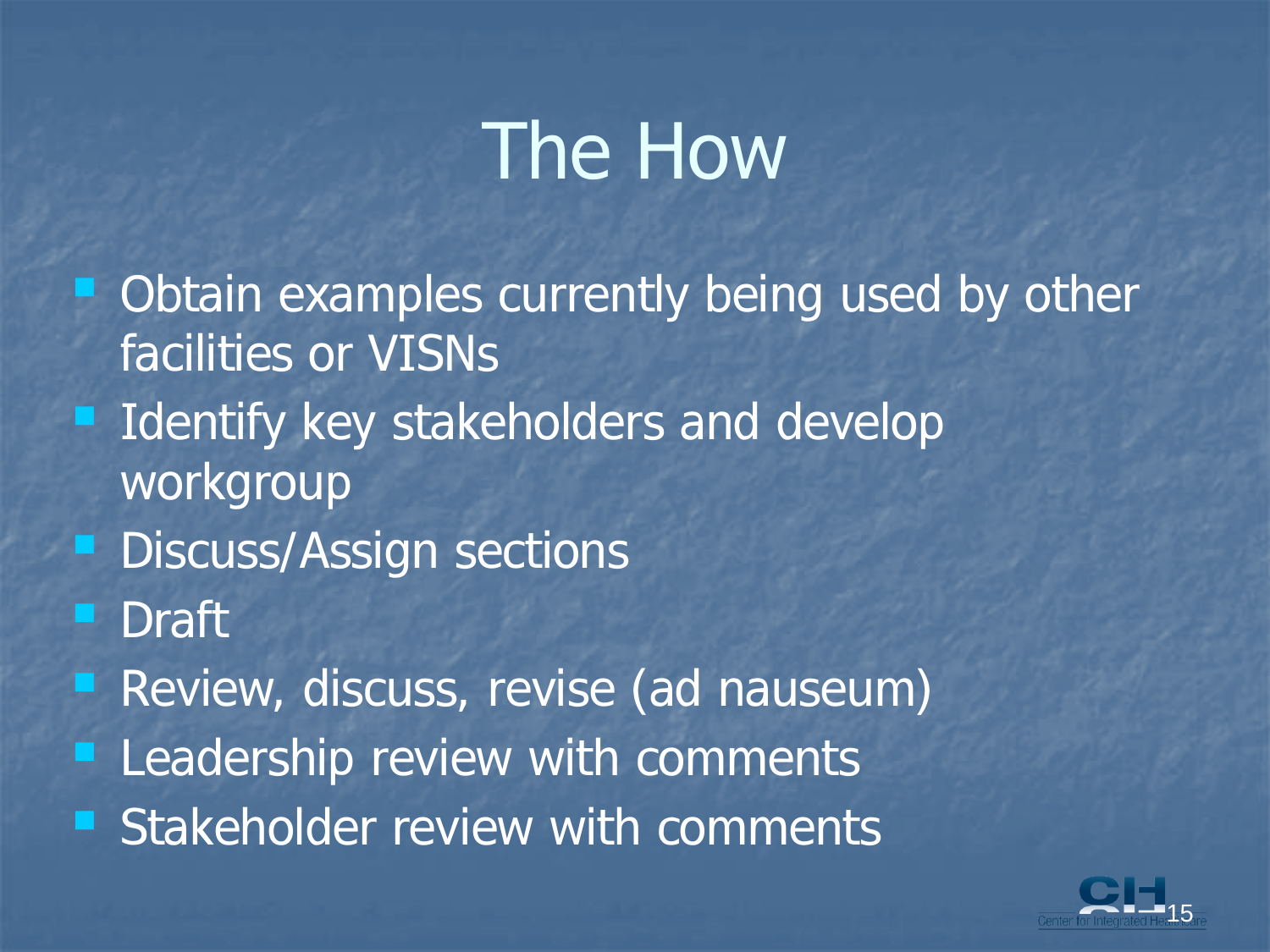

# The How
Obtain examples currently being used by other facilities or VISNs
Identify key stakeholders and develop workgroup
Discuss/Assign sections
Draft
Review, discuss, revise (ad nauseum)
Leadership review with comments
Stakeholder review with comments

15